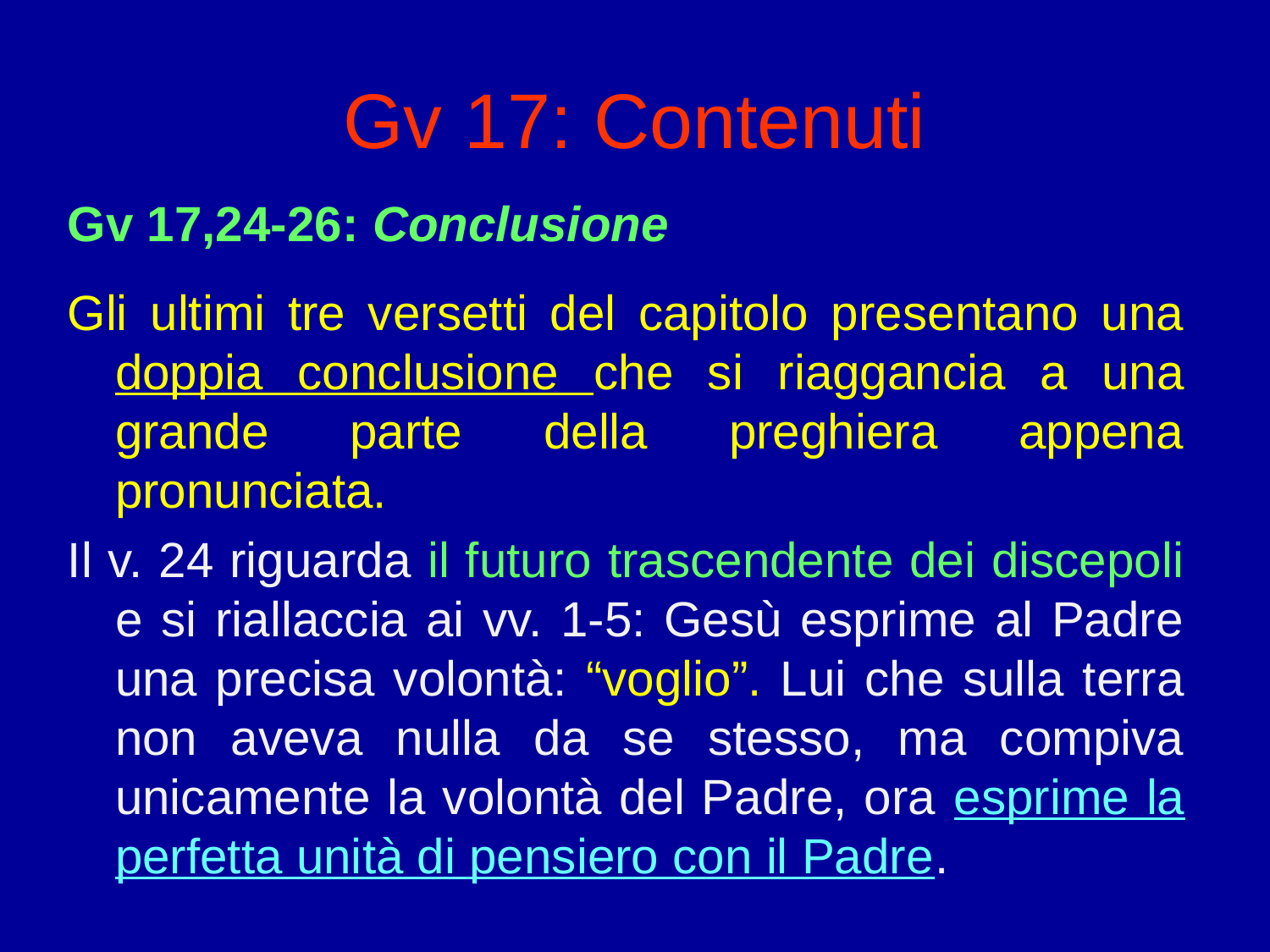

# Gv 17: Contenuti
Gv 17,24-26: Conclusione

Gli ultimi tre versetti del capitolo presentano una doppia conclusione che si riaggancia a una grande parte della preghiera appena pronunciata.
Il v. 24 riguarda il futuro trascendente dei discepoli e si riallaccia ai vv. 1-5: Gesù esprime al Padre una precisa volontà: “voglio”. Lui che sulla terra non aveva nulla da se stesso, ma compiva unicamente la volontà del Padre, ora esprime la perfetta unità di pensiero con il Padre.